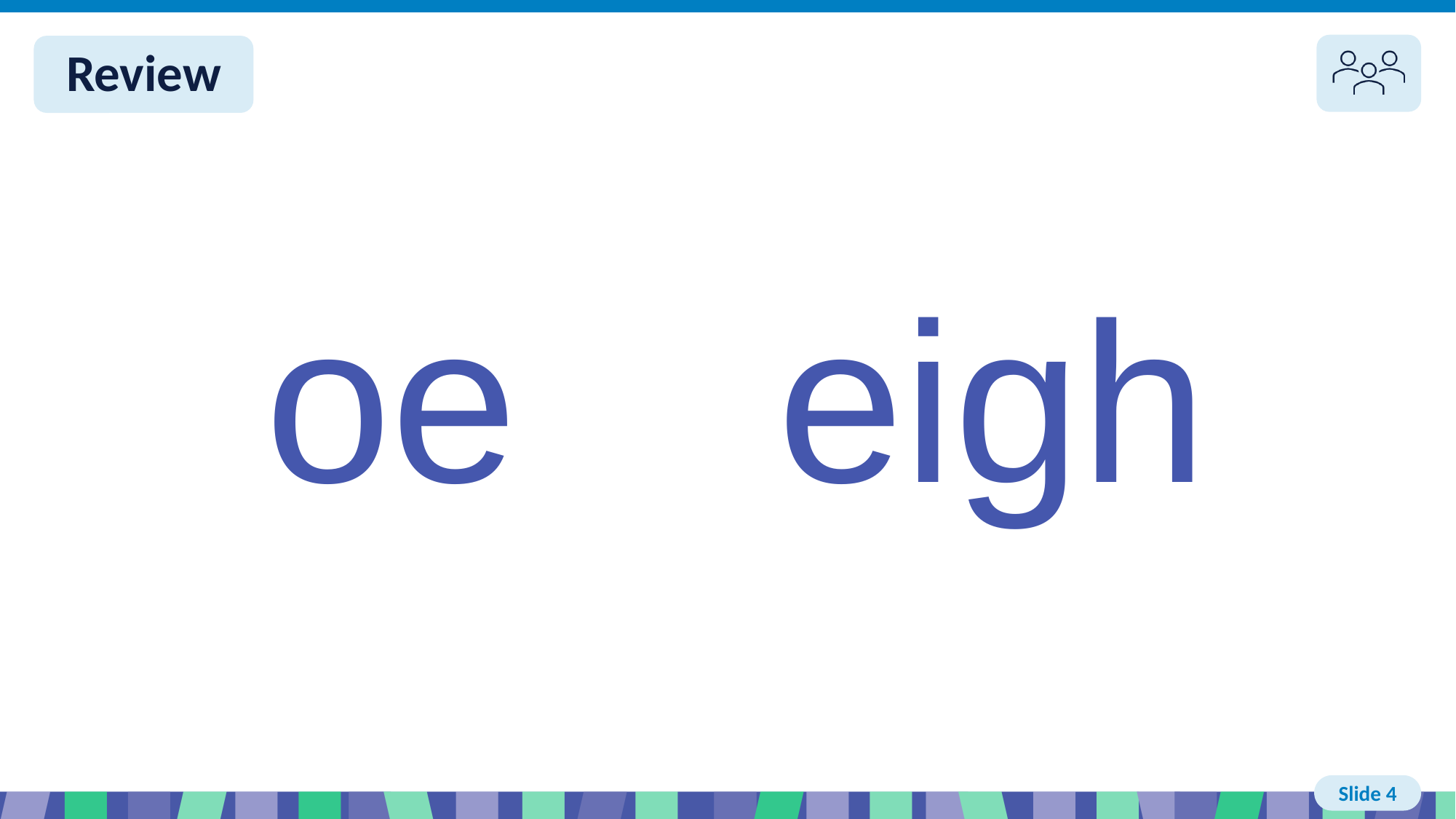

# Slide 4 Review You do
oe
eigh